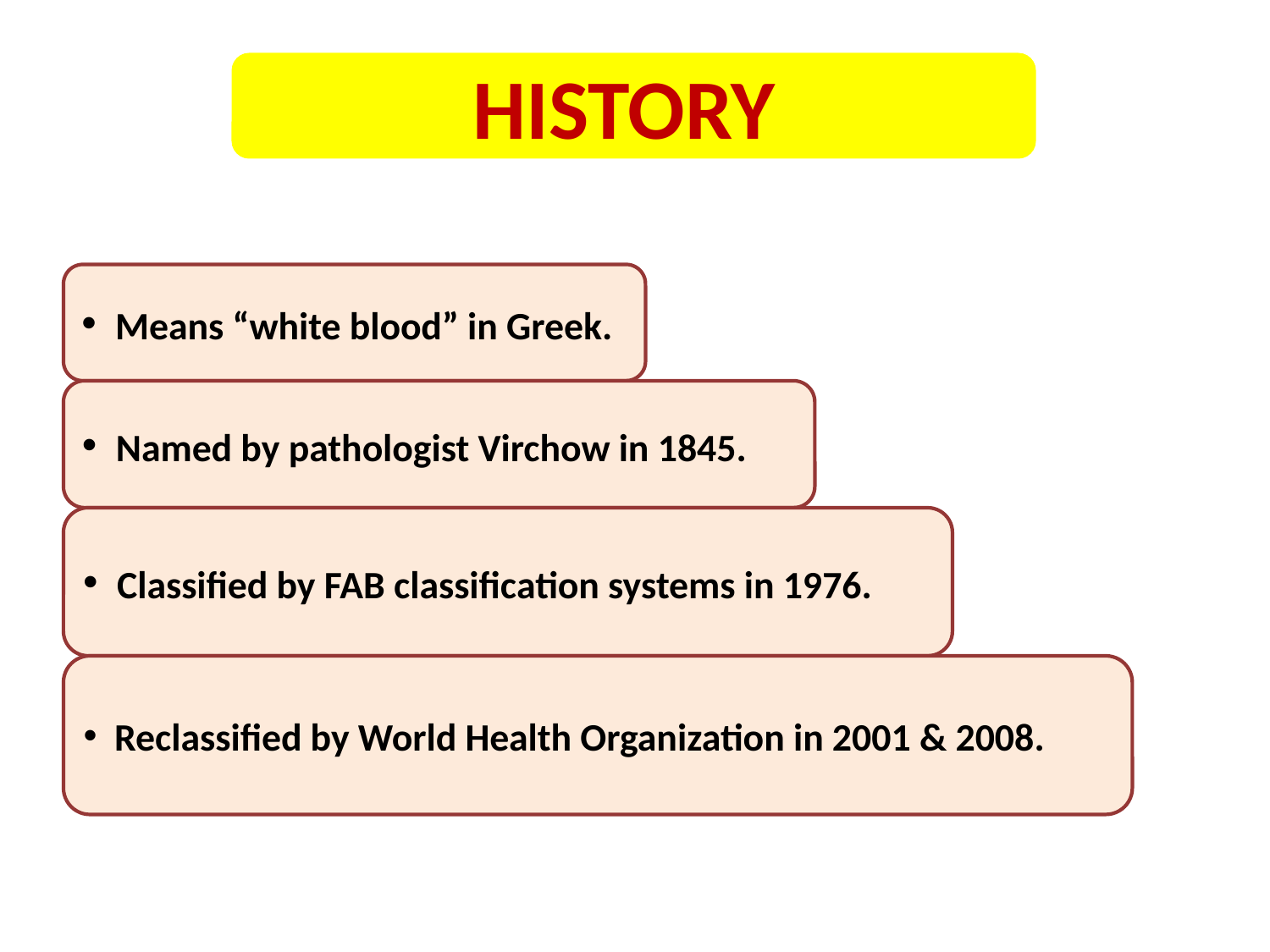

HISTORY
  Means “white blood” in Greek.
  Named by pathologist Virchow in 1845.
  Classified by FAB classification systems in 1976.
  Reclassified by World Health Organization in 2001 & 2008.